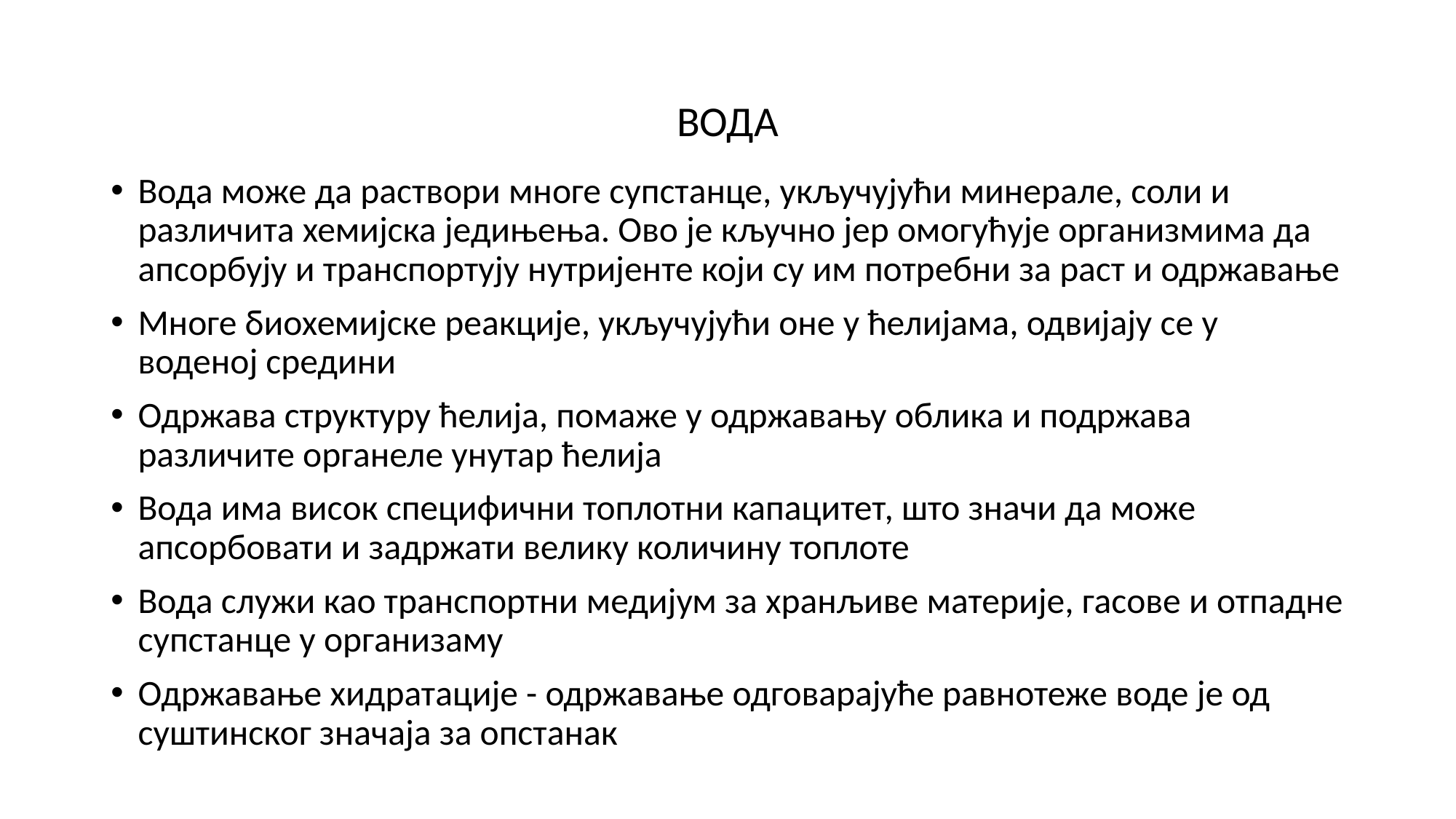

# ВОДА
Вода може да раствори многе супстанце, укључујући минерале, соли и различита хемијска једињења. Ово је кључно јер омогућује организмима да апсорбују и транспортују нутријенте који су им потребни за раст и одржавање
Многе биохемијске реакције, укључујући оне у ћелијама, одвијају се у воденој средини
Одржава структуру ћелија, помаже у одржавању облика и подржава различите органеле унутар ћелија
Вода има висок специфични топлотни капацитет, што значи да може апсорбовати и задржати велику количину топлоте
Вода служи као транспортни медијум за хранљиве материје, гасове и отпадне супстанце у организаму
Одржавање хидратације - одржавање одговарајуће равнотеже воде је од суштинског значаја за опстанак